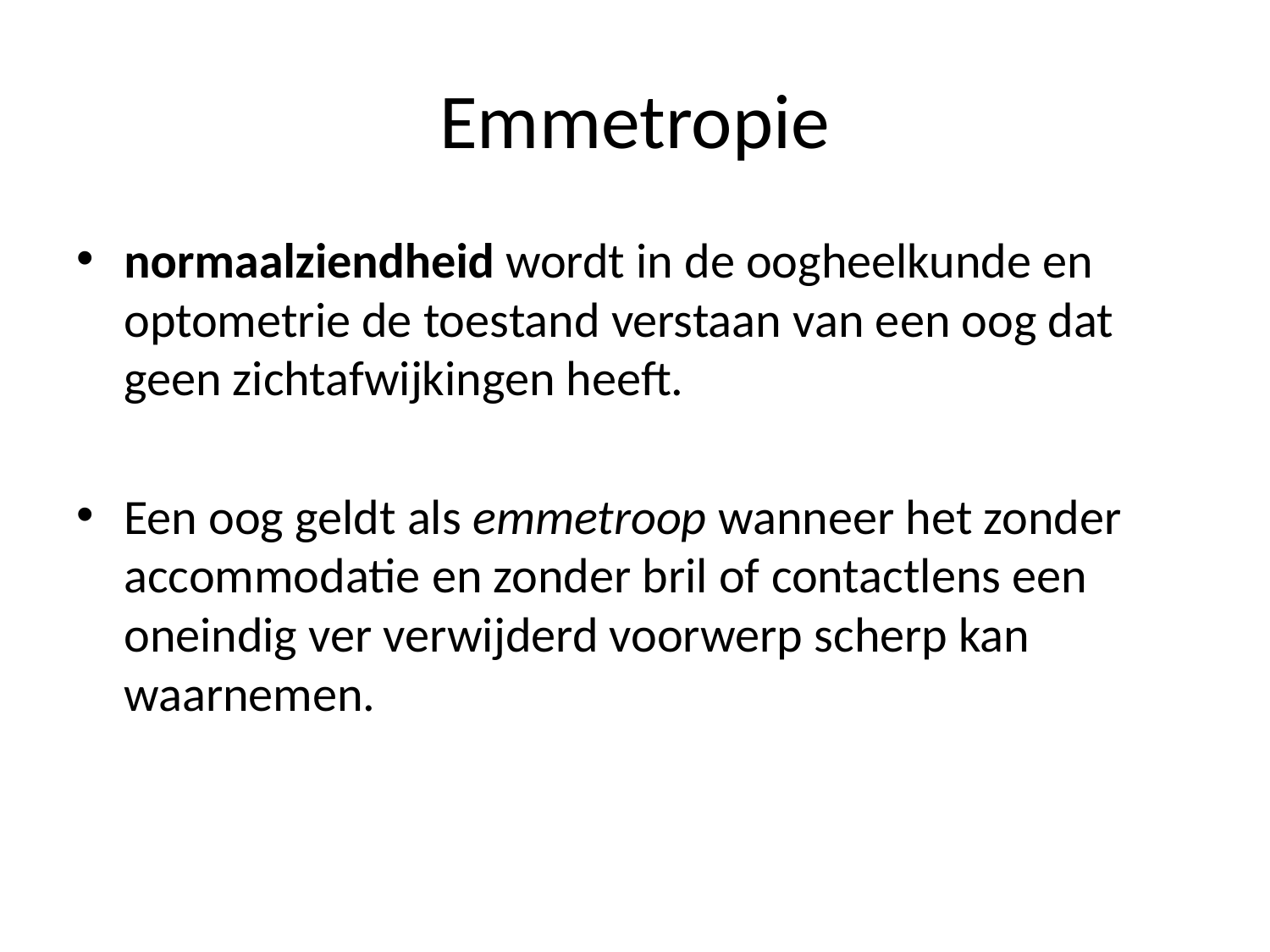

# Emmetropie
normaalziendheid wordt in de oogheelkunde en optometrie de toestand verstaan van een oog dat geen zichtafwijkingen heeft.

Een oog geldt als emmetroop wanneer het zonder accommodatie en zonder bril of contactlens een oneindig ver verwijderd voorwerp scherp kan waarnemen.